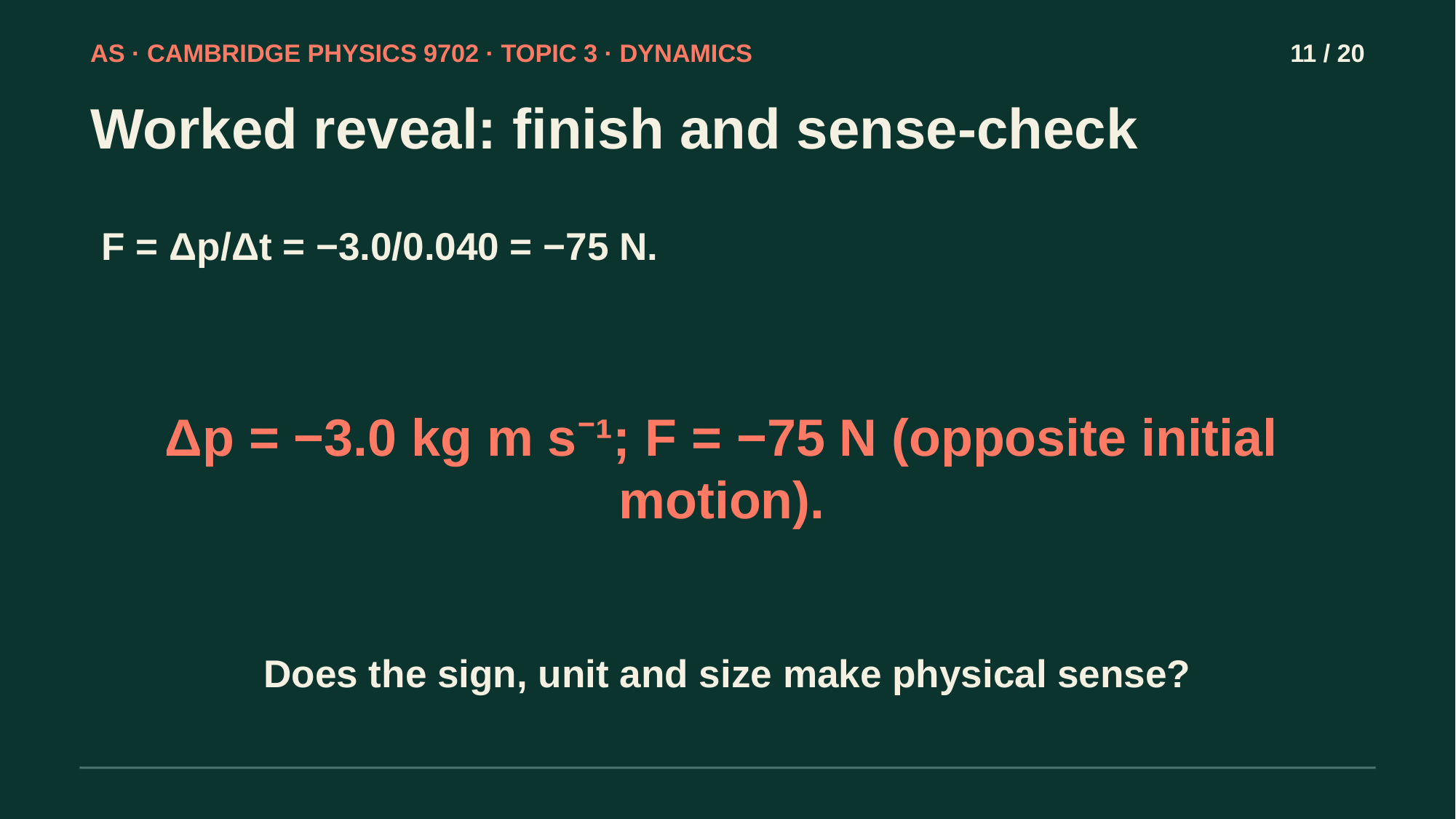

AS · CAMBRIDGE PHYSICS 9702 · TOPIC 3 · DYNAMICS
11 / 20
Worked reveal: finish and sense-check
F = Δp/Δt = −3.0/0.040 = −75 N.
Δp = −3.0 kg m s⁻¹; F = −75 N (opposite initial motion).
Does the sign, unit and size make physical sense?